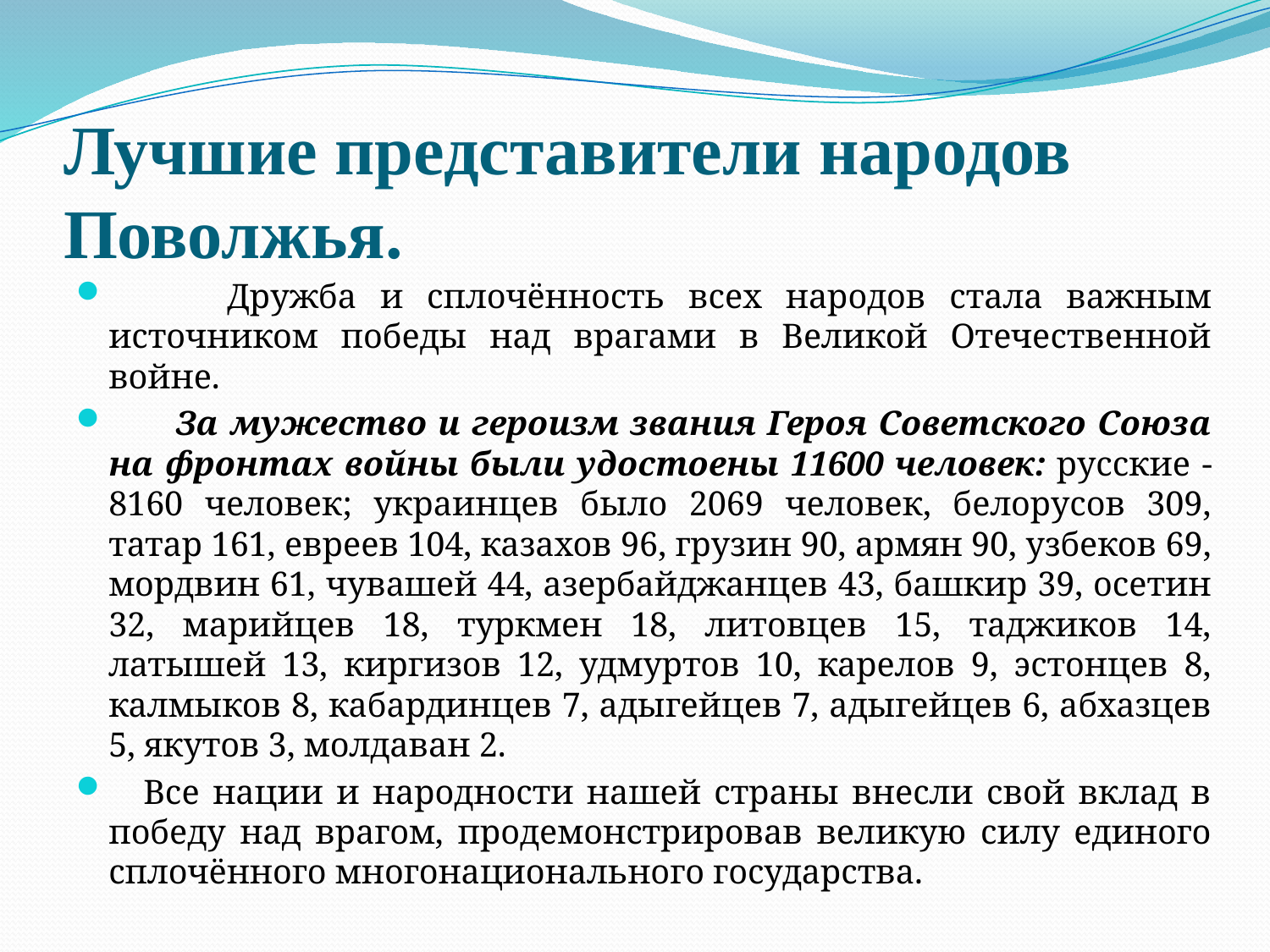

# Лучшие представители народов Поволжья.
     Дружба и сплочённость всех народов стала важным источником победы над врагами в Великой Отечественной войне.
      За мужество и героизм звания Героя Советского Союза на фронтах войны были удостоены 11600 человек: русские - 8160 человек; украинцев было 2069 человек, белорусов 309, татар 161, евреев 104, казахов 96, грузин 90, армян 90, узбеков 69, мордвин 61, чувашей 44, азербайджанцев 43, башкир 39, осетин 32, марийцев 18, туркмен 18, литовцев 15, таджиков 14, латышей 13, киргизов 12, удмуртов 10, карелов 9, эстонцев 8, калмыков 8, кабардинцев 7, адыгейцев 7, адыгейцев 6, абхазцев 5, якутов 3, молдаван 2.
    Все нации и народности нашей страны внесли свой вклад в победу над врагом, продемонстрировав великую силу единого сплочённого многонационального государства.